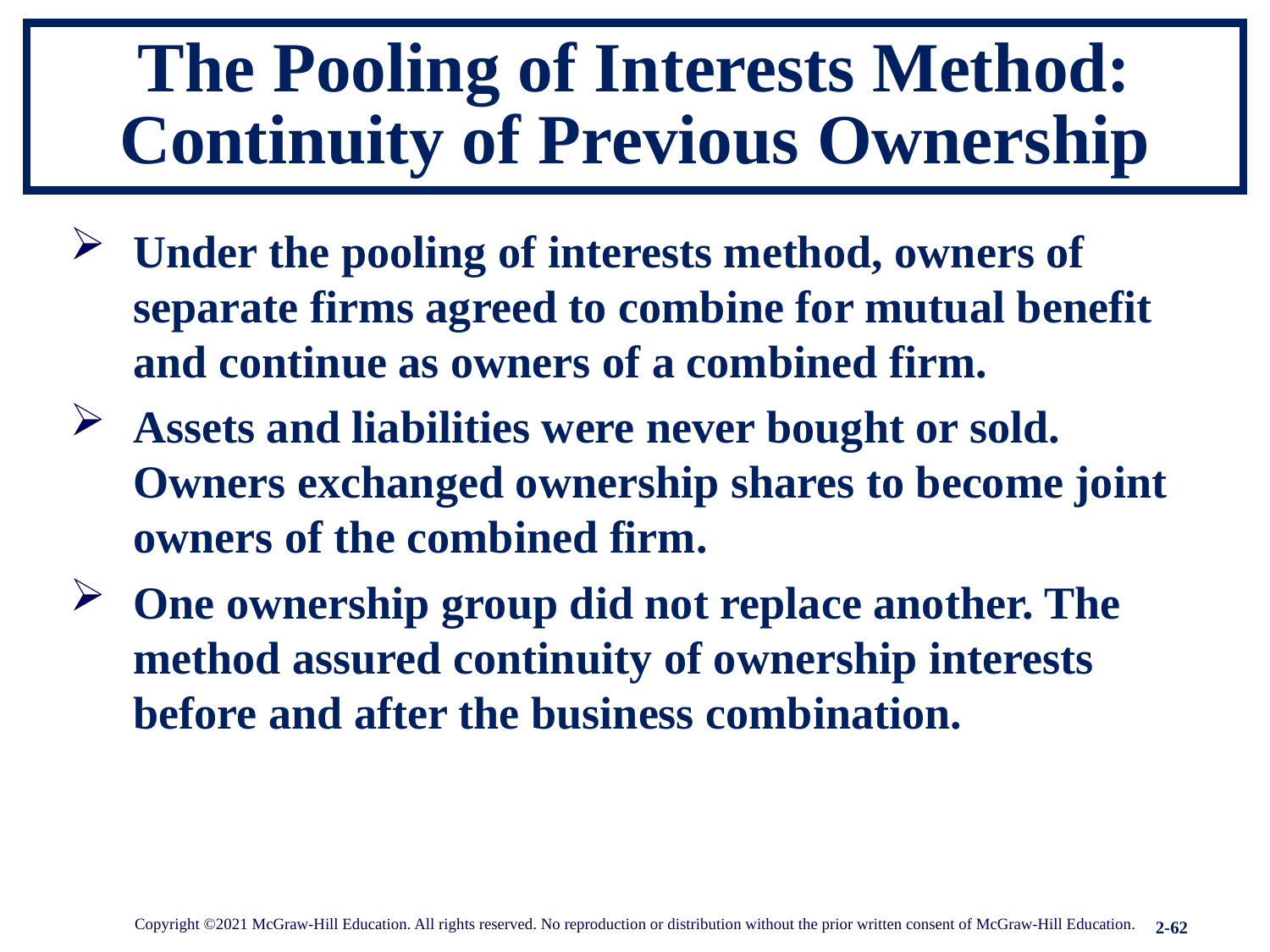

# The Pooling of Interests Method: Continuity of Previous Ownership
Under the pooling of interests method, owners of separate firms agreed to combine for mutual benefit and continue as owners of a combined firm.
Assets and liabilities were never bought or sold. Owners exchanged ownership shares to become joint owners of the combined firm.
One ownership group did not replace another. The method assured continuity of ownership interests before and after the business combination.
Copyright ©2021 McGraw-Hill Education. All rights reserved. No reproduction or distribution without the prior written consent of McGraw-Hill Education.
2-62